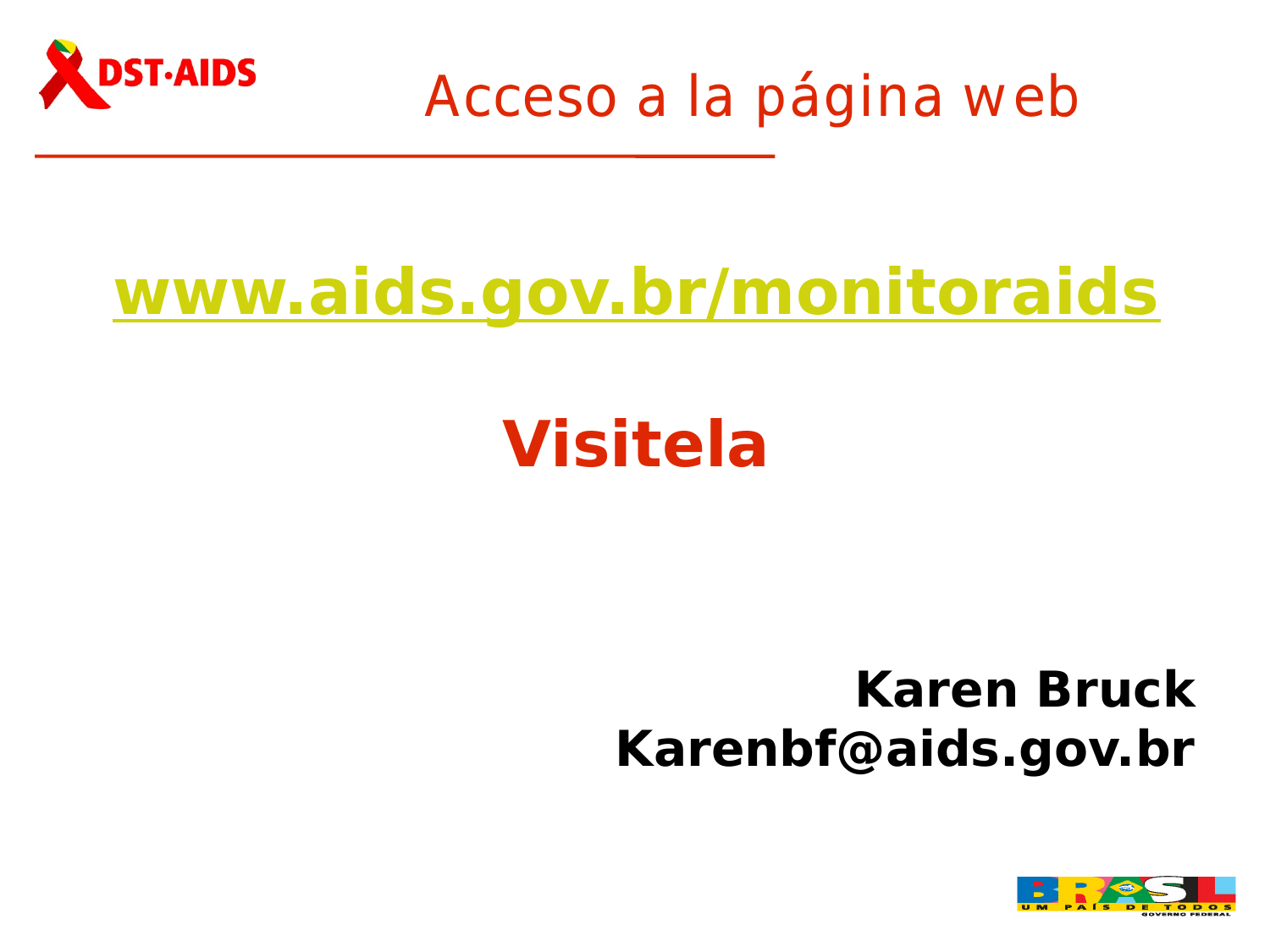

Acceso a la página web

www.aids.gov.br/monitoraids
Visitela

Karen Bruck
Karenbf@aids.gov.br